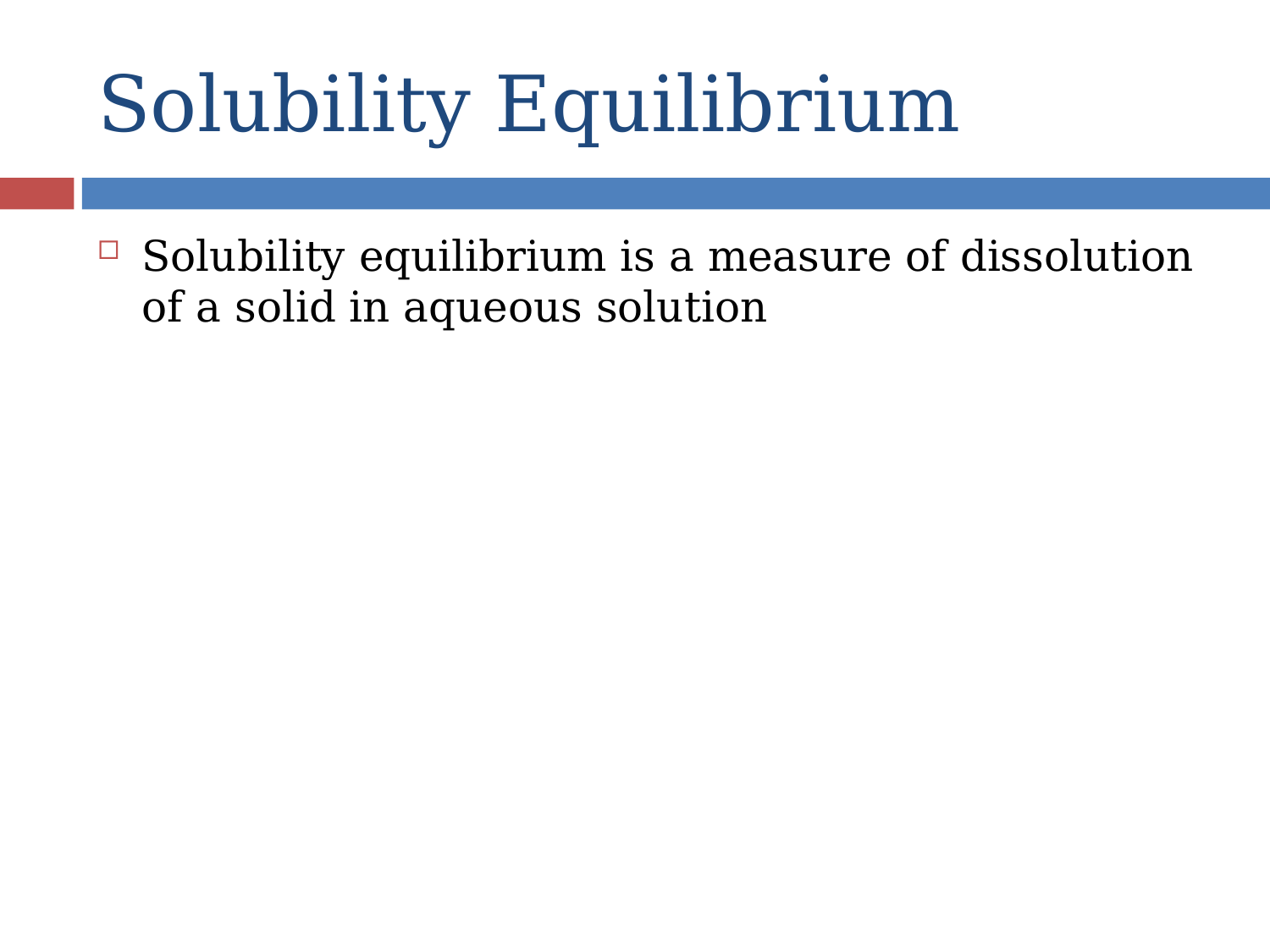

# Solubility Equilibrium
Solubility equilibrium is a measure of dissolution of a solid in aqueous solution